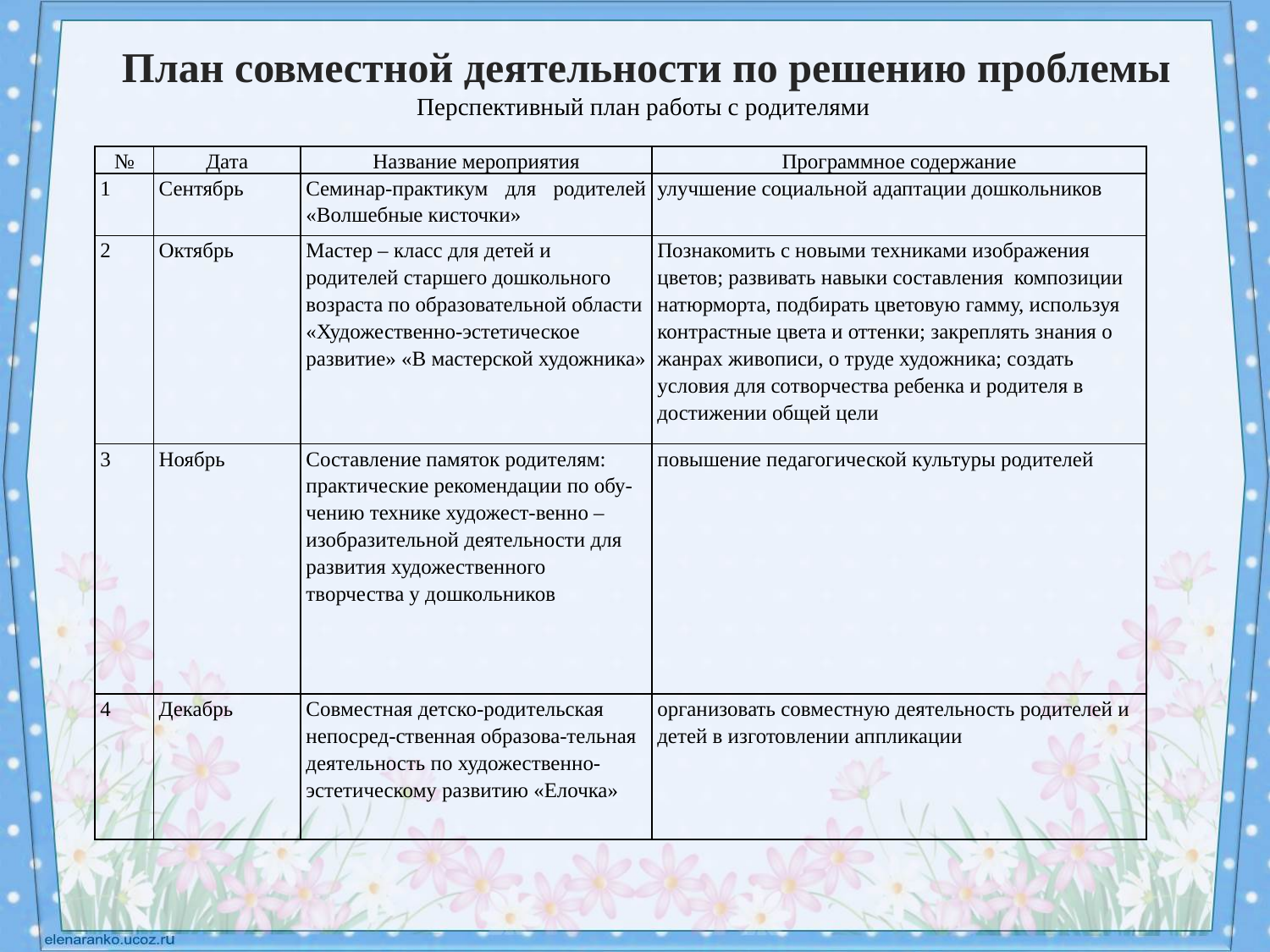

# План совместной деятельности по решению проблемы Перспективный план работы с родителями
| № | Дата | Название мероприятия | Программное содержание |
| --- | --- | --- | --- |
| 1 | Сентябрь | Cеминар-практикум для родителей «Волшебные кисточки» | улучшение социальной адаптации дошкольников |
| 2 | Октябрь | Мастер – класс для детей и родителей старшего дошкольного возраста по образовательной области «Художественно-эстетическое развитие» «В мастерской художника» | Познакомить с новыми техниками изображения цветов; развивать навыки составления композиции натюрморта, подбирать цветовую гамму, используя контрастные цвета и оттенки; закреплять знания о жанрах живописи, о труде художника; создать условия для сотворчества ребенка и родителя в достижении общей цели |
| 3 | Ноябрь | Составление памяток родителям: практические рекомендации по обу-чению технике художест-венно – изобразительной деятельности для развития художественного творчества у дошкольников | повышение педагогической культуры родителей |
| 4 | Декабрь | Совместная детско-родительская непосред-ственная образова-тельная деятельность по художественно-эстетическому развитию «Елочка» | организовать совместную деятельность родителей и детей в изготовлении аппликации |